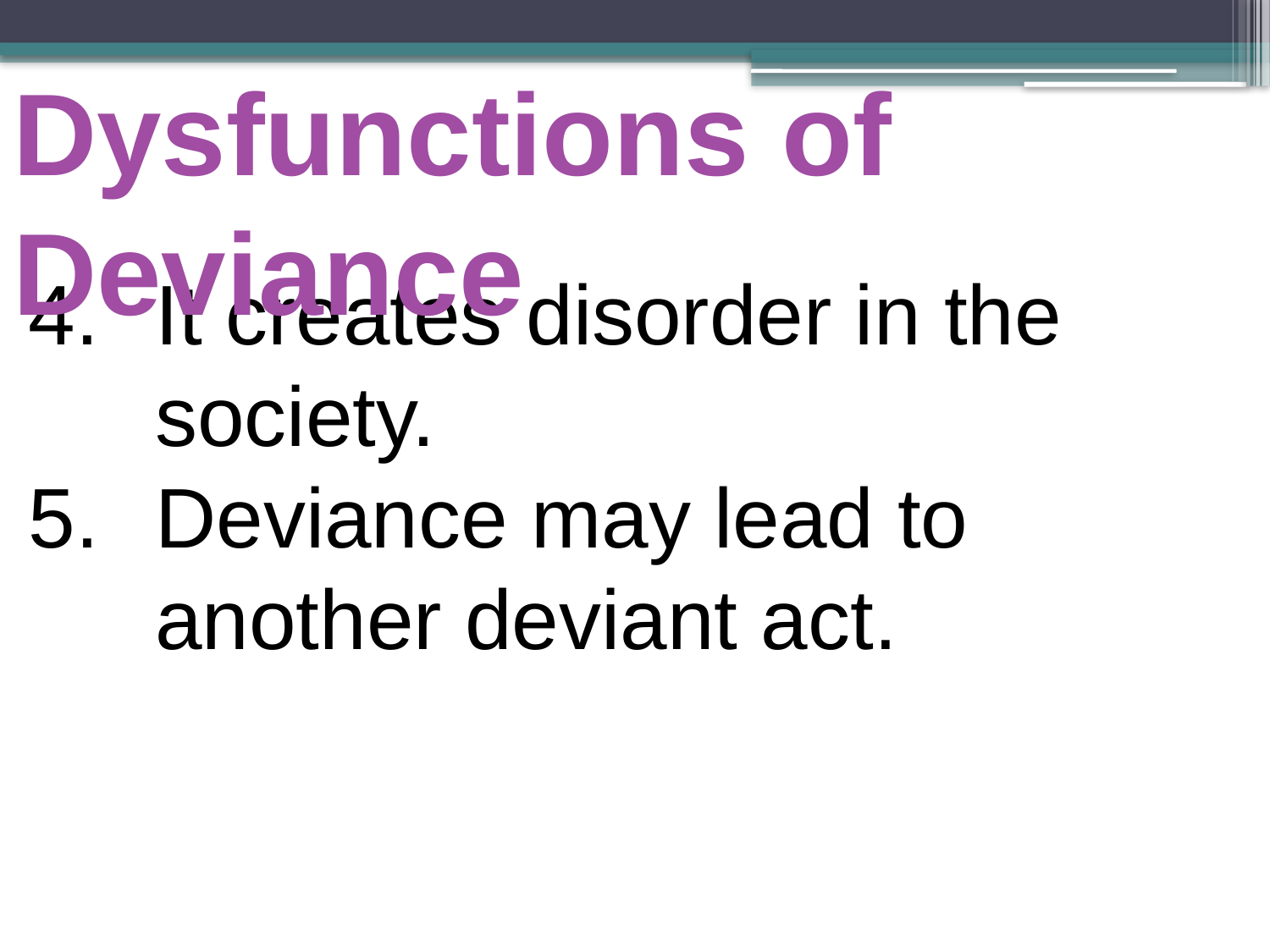

Dysfunctions of Deviance
It creates disorder in the society.
Deviance may lead to another deviant act.